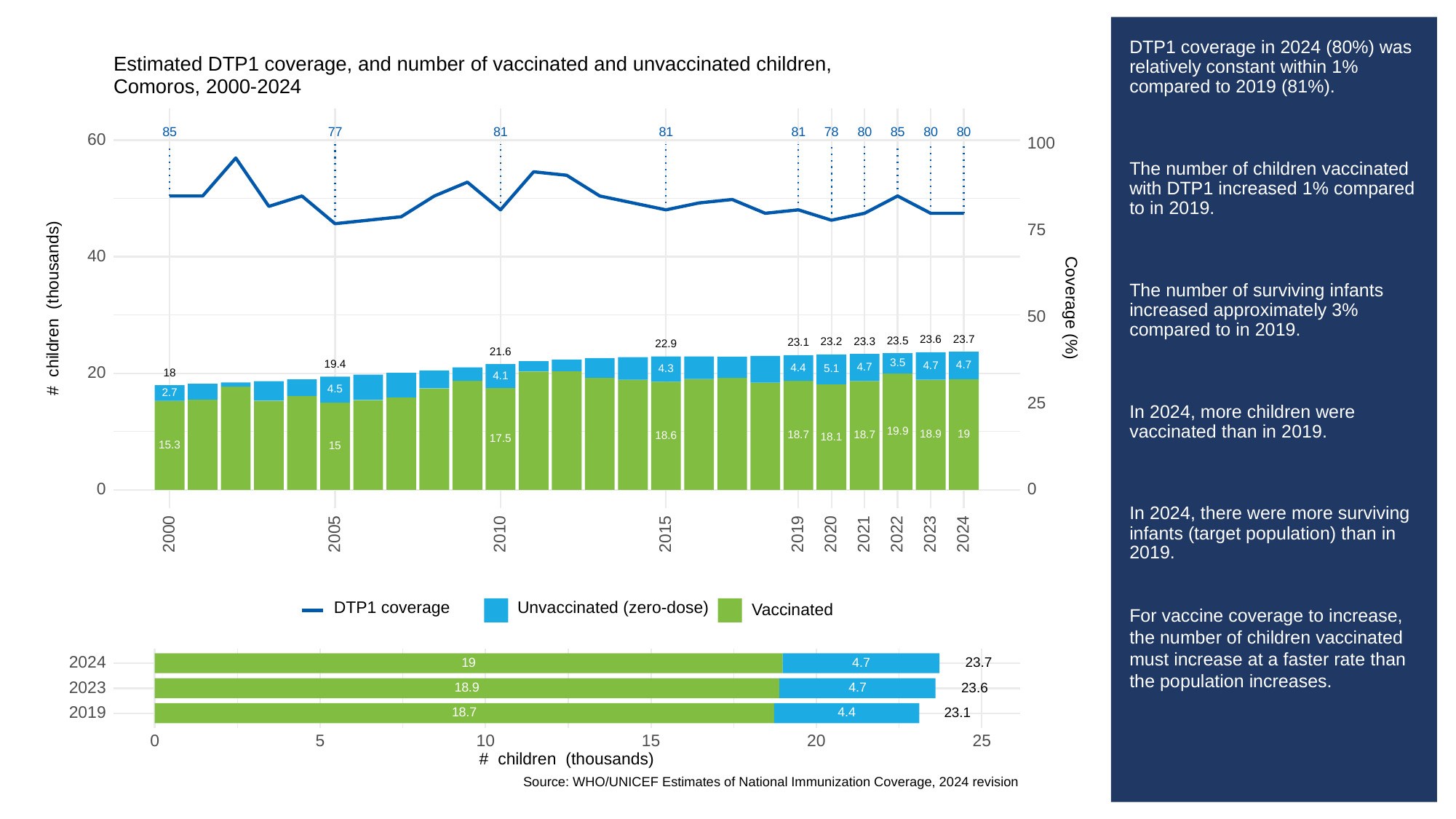

# DTP1 coverage in 2024 (80%) was relatively constant within 1% compared to 2019 (81%).

The number of children vaccinated with DTP1 increased 1% compared to in 2019.

The number of surviving infants increased approximately 3% compared to in 2019.

In 2024, more children were vaccinated than in 2019.

In 2024, there were more surviving infants (target population) than in 2019.

For vaccine coverage to increase, the number of children vaccinated must increase at a faster rate than the population increases.

Estimated DTP1 coverage, and number of vaccinated and unvaccinated children,
Comoros, 2000-2024

85
81
81
81
78
80
85
80
80
77
60
100

75
40

#  children  (thousands)
Coverage (%)
50

23.7
23.6
23.5
23.3
23.2
23.1
22.9
21.6

3.5

19.4

4.7
4.7
4.7
4.4

4.3
5.1
20

18

4.1

4.5

2.7

25

19.9
19
18.9
18.7
18.7

18.6
18.1
17.5
15.3
15
0
0

2023
2000
2005
2010
2015
2019
2020
2021
2022
2024

Unvaccinated (zero-dose)
DTP1 coverage
Vaccinated

2024
23.7
19
4.7

2023
23.6
18.9
4.7

2019
23.1
18.7
4.4

0
10
15
20
25
5
#  children  (thousands)
Source: WHO/UNICEF Estimates of National Immunization Coverage, 2024 revision